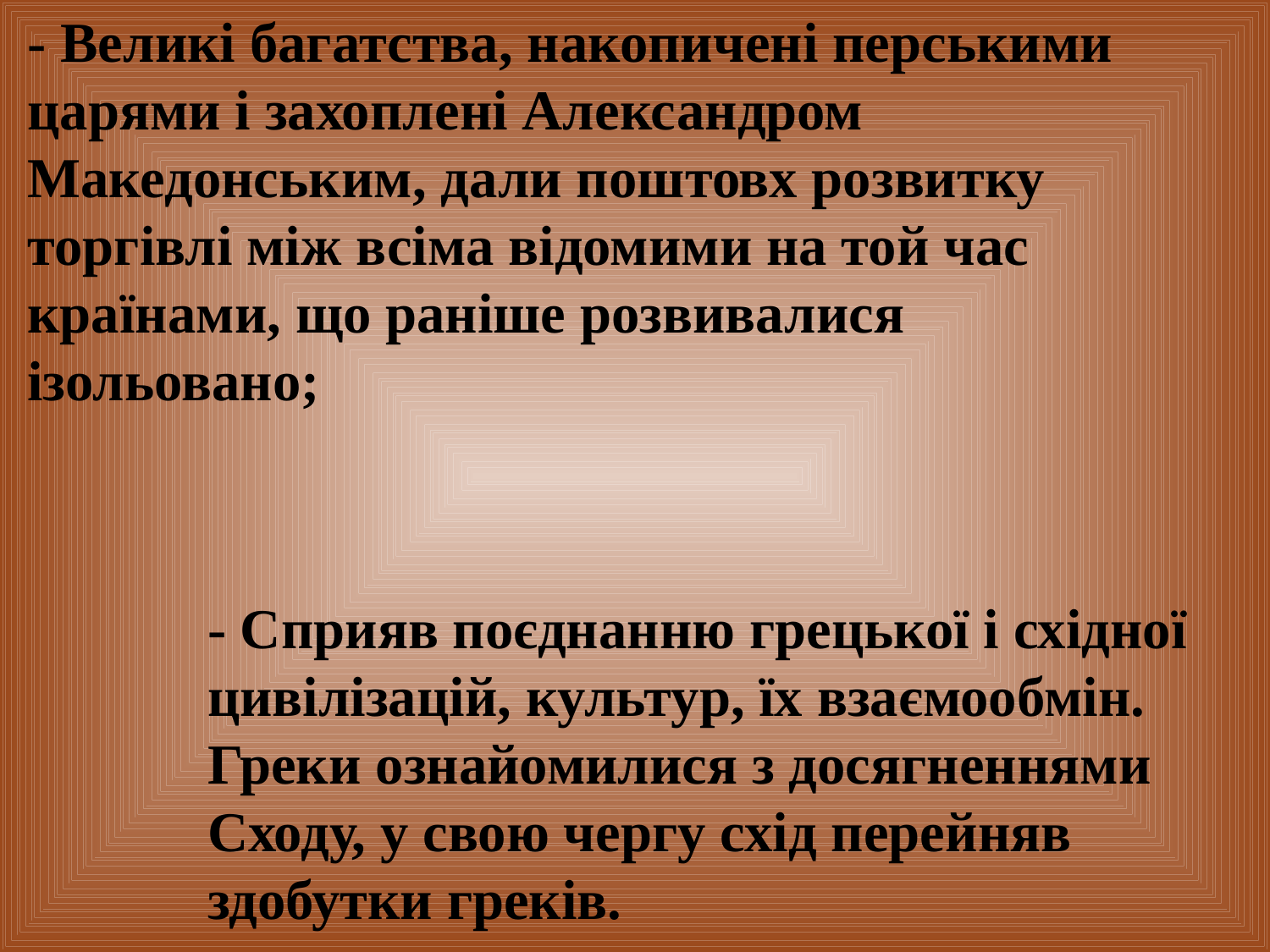

- Великі багатства, накопичені перськими царями і захоплені Александром Македонським, дали поштовх розвитку торгівлі між всіма відомими на той час країнами, що раніше розвивалися ізольовано;
- Сприяв поєднанню грецької і східної цивілізацій, культур, їх взаємообмін. Греки ознайомилися з досягненнями Сходу, у свою чергу схід перейняв здобутки греків.